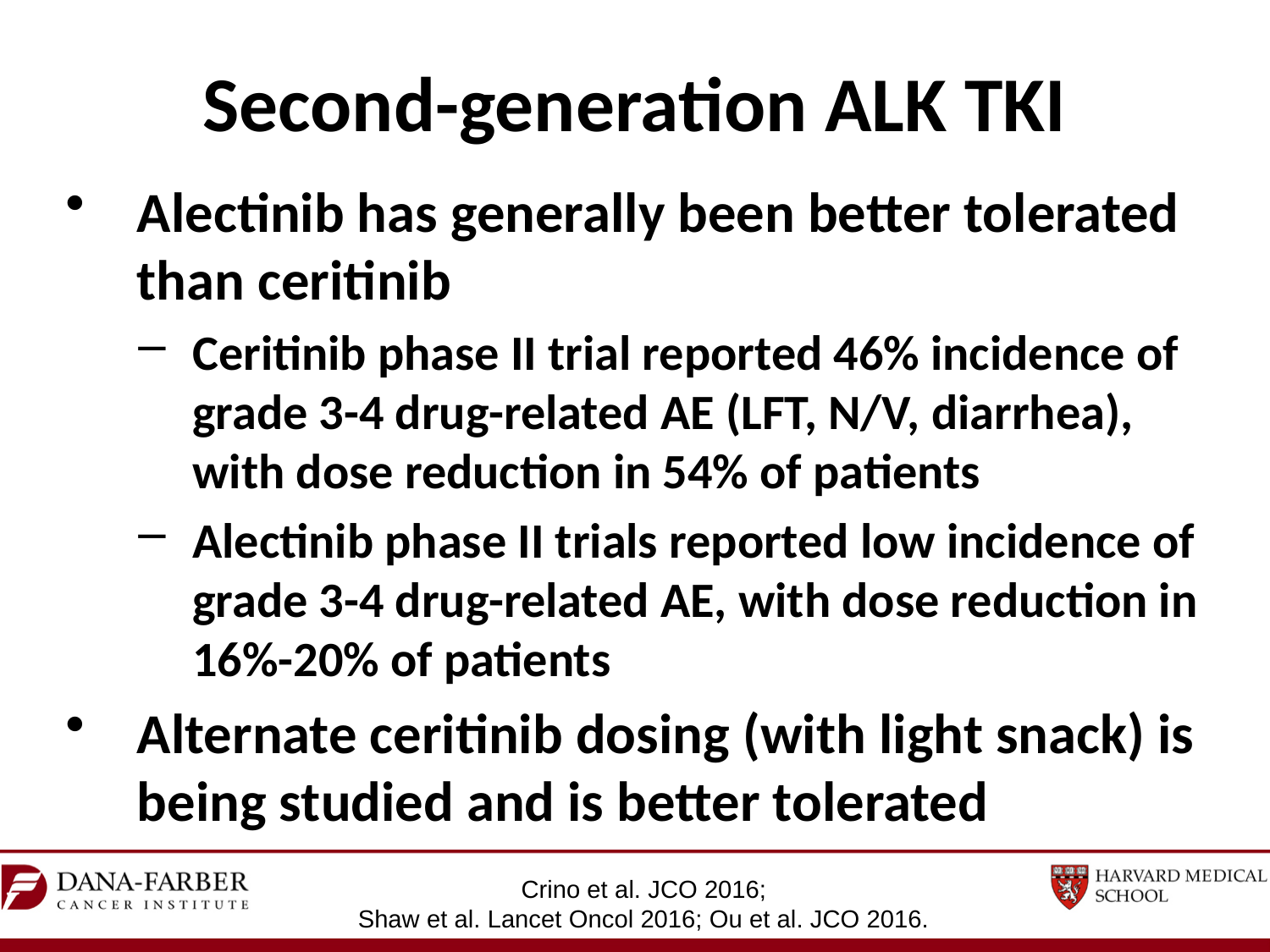

# Second-generation ALK TKI
Alectinib has generally been better tolerated than ceritinib
Ceritinib phase II trial reported 46% incidence of grade 3-4 drug-related AE (LFT, N/V, diarrhea), with dose reduction in 54% of patients
Alectinib phase II trials reported low incidence of grade 3-4 drug-related AE, with dose reduction in 16%-20% of patients
Alternate ceritinib dosing (with light snack) is being studied and is better tolerated

Crino et al. JCO 2016;
Shaw et al. Lancet Oncol 2016; Ou et al. JCO 2016.